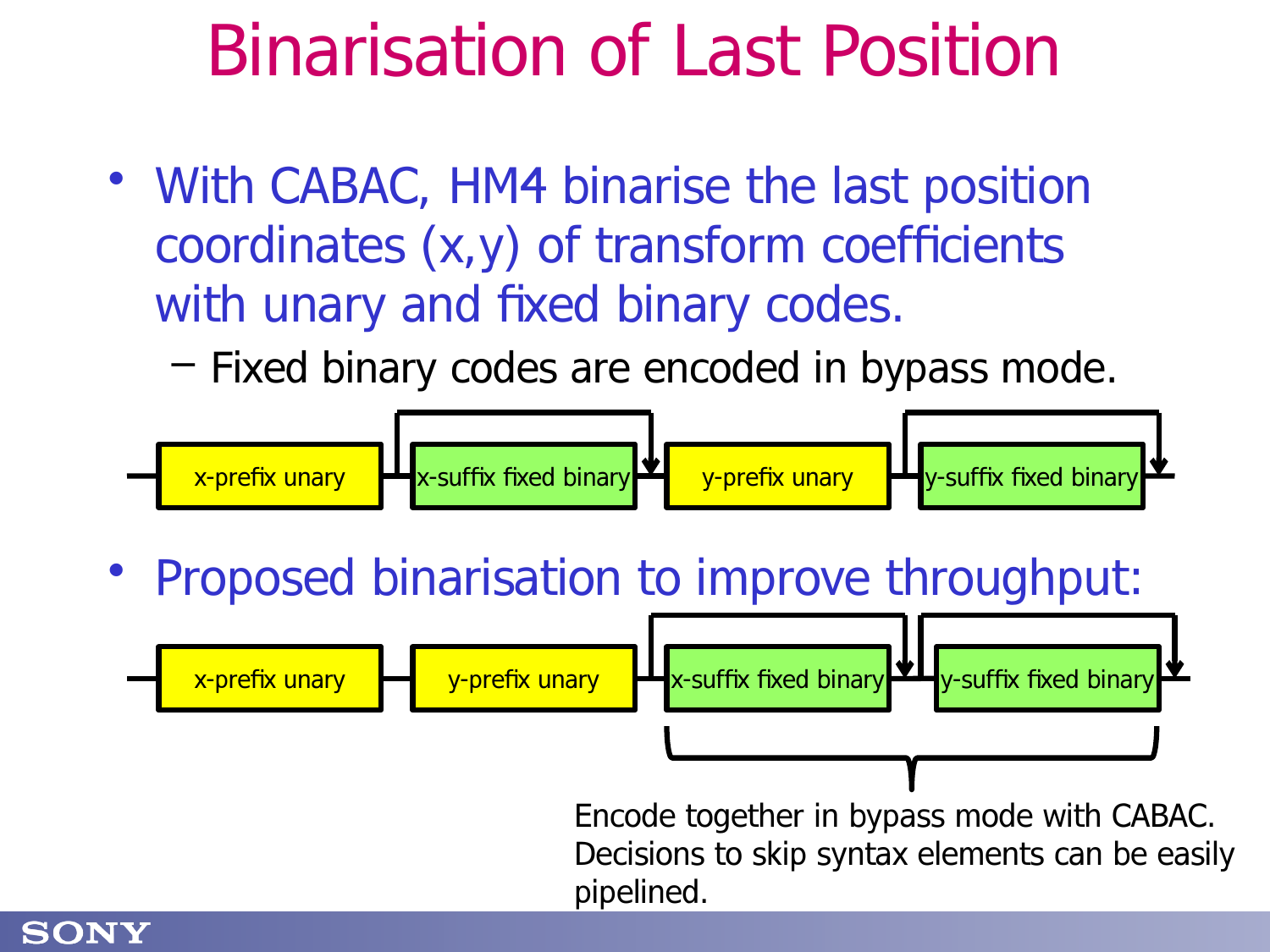

# Binarisation of Last Position
With CABAC, HM4 binarise the last position coordinates (x,y) of transform coefficients with unary and fixed binary codes.
Fixed binary codes are encoded in bypass mode.

Proposed binarisation to improve throughput:
x-prefix unary
x-suffix fixed binary
y-prefix unary
y-suffix fixed binary

x-prefix unary
y-prefix unary
x-suffix fixed binary
y-suffix fixed binary
Encode together in bypass mode with CABAC.
Decisions to skip syntax elements can be easily pipelined.
2